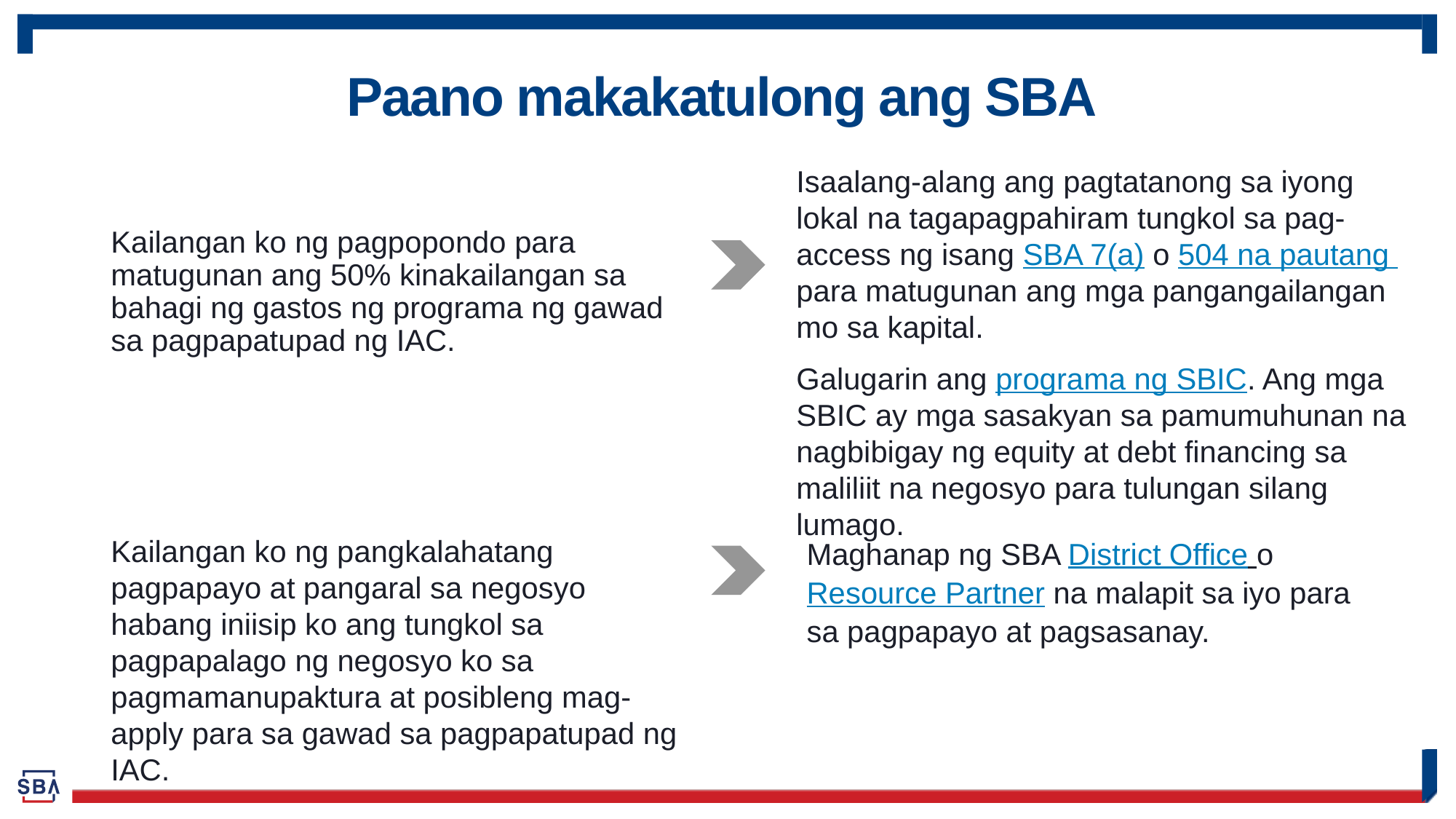

# Paano makakatulong ang SBA
Isaalang-alang ang pagtatanong sa iyong lokal na tagapagpahiram tungkol sa pag-access ng isang SBA 7(a) o 504 na pautang para matugunan ang mga pangangailangan mo sa kapital.
Galugarin ang programa ng SBIC. Ang mga SBIC ay mga sasakyan sa pamumuhunan na nagbibigay ng equity at debt financing sa maliliit na negosyo para tulungan silang lumago.
Kailangan ko ng pagpopondo para matugunan ang 50% kinakailangan sa bahagi ng gastos ng programa ng gawad sa pagpapatupad ng IAC.

Kailangan ko ng pangkalahatang pagpapayo at pangaral sa negosyo habang iniisip ko ang tungkol sa pagpapalago ng negosyo ko sa pagmamanupaktura at posibleng mag-apply para sa gawad sa pagpapatupad ng IAC.
Maghanap ng SBA District Office o Resource Partner na malapit sa iyo para sa pagpapayo at pagsasanay.